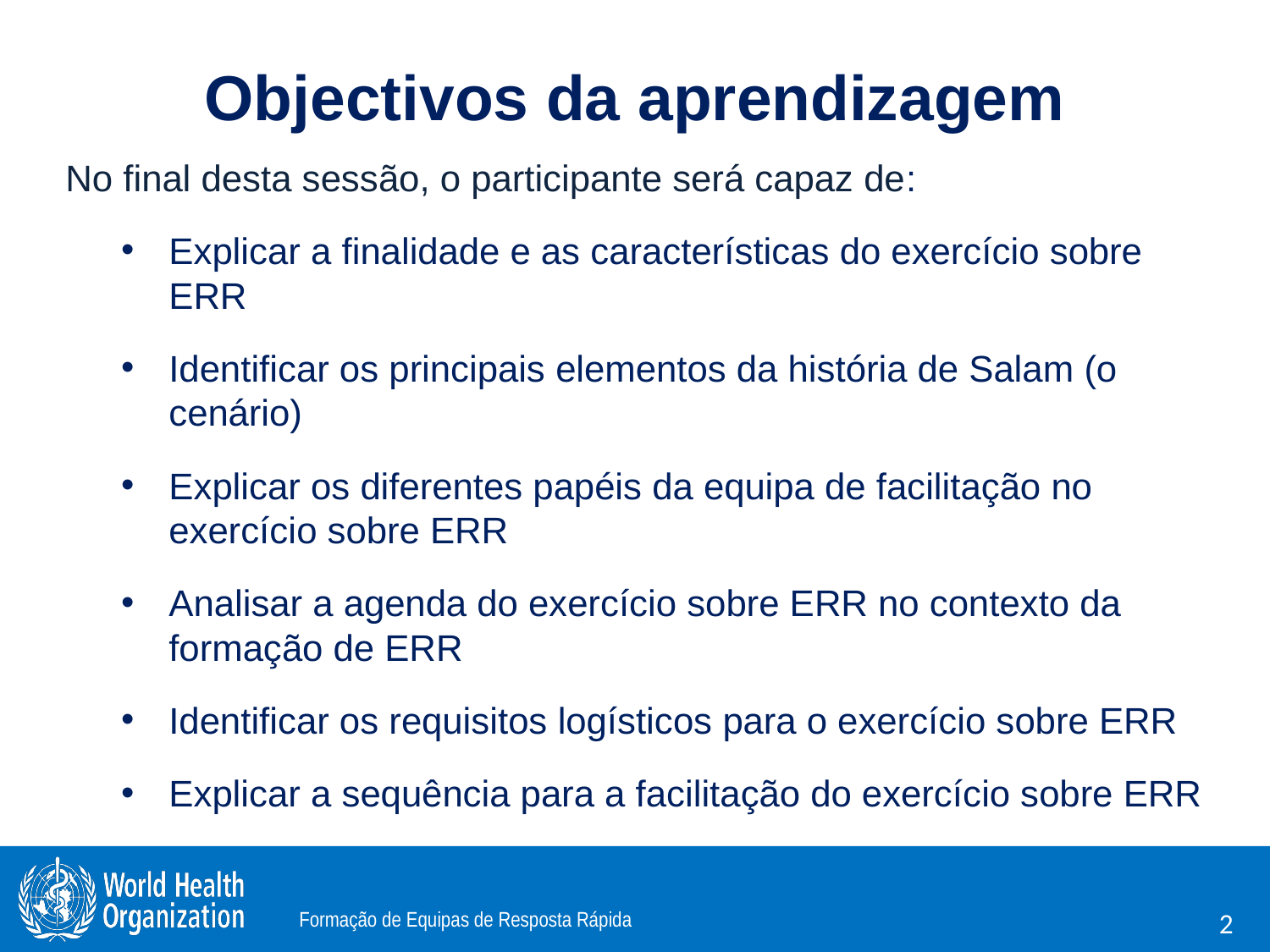

# Objectivos da aprendizagem
No final desta sessão, o participante será capaz de:
Explicar a finalidade e as características do exercício sobre ERR
Identificar os principais elementos da história de Salam (o cenário)
Explicar os diferentes papéis da equipa de facilitação no exercício sobre ERR
Analisar a agenda do exercício sobre ERR no contexto da formação de ERR
Identificar os requisitos logísticos para o exercício sobre ERR
Explicar a sequência para a facilitação do exercício sobre ERR